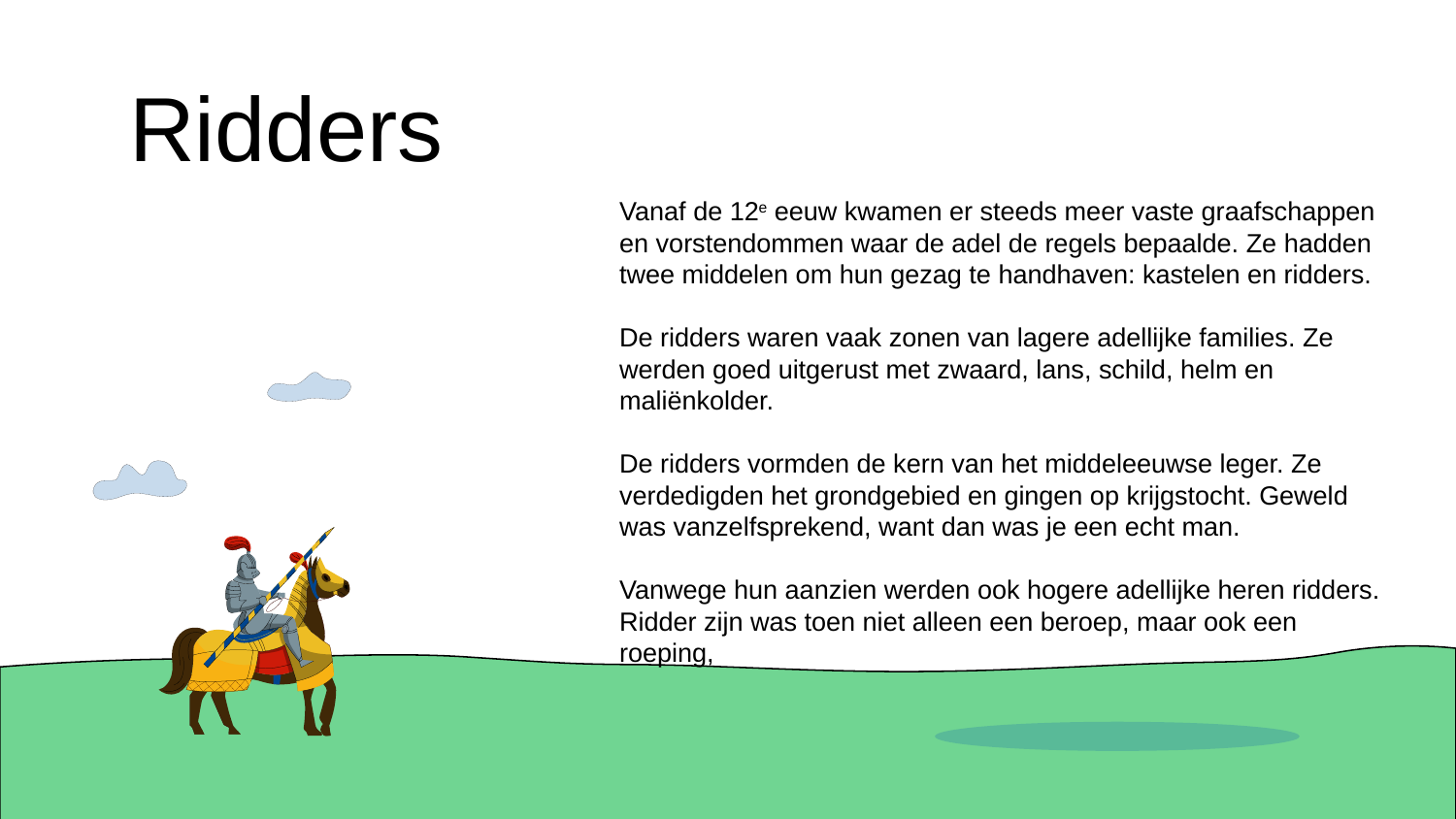

# Ridders
Vanaf de 12e eeuw kwamen er steeds meer vaste graafschappen en vorstendommen waar de adel de regels bepaalde. Ze hadden twee middelen om hun gezag te handhaven: kastelen en ridders.

De ridders waren vaak zonen van lagere adellijke families. Ze werden goed uitgerust met zwaard, lans, schild, helm en maliënkolder.

De ridders vormden de kern van het middeleeuwse leger. Ze verdedigden het grondgebied en gingen op krijgstocht. Geweld was vanzelfsprekend, want dan was je een echt man.

Vanwege hun aanzien werden ook hogere adellijke heren ridders. Ridder zijn was toen niet alleen een beroep, maar ook een roeping,